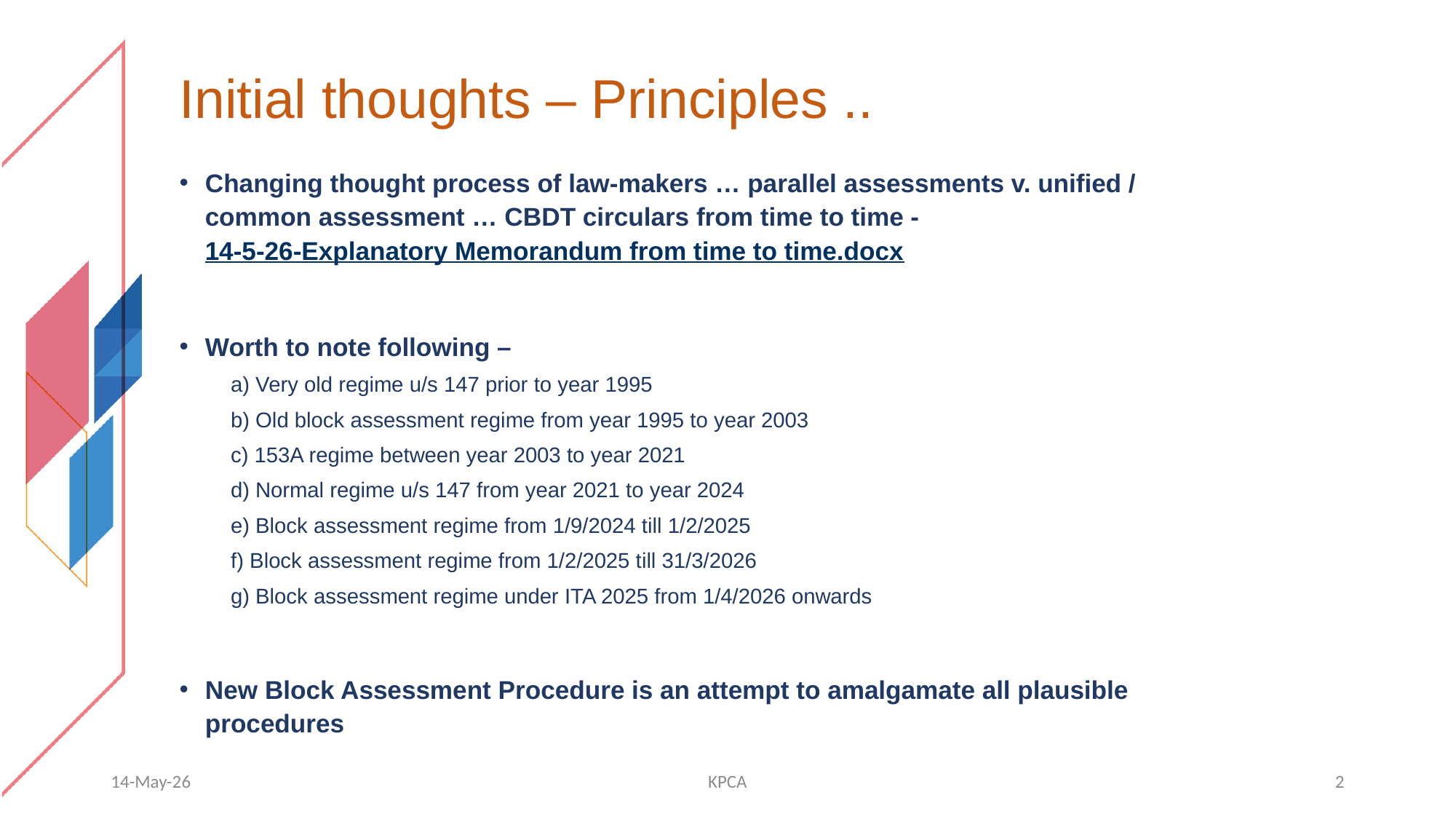

# Initial thoughts – Principles ..
Changing thought process of law-makers … parallel assessments v. unified / common assessment … CBDT circulars from time to time - 14-5-26-Explanatory Memorandum from time to time.docx

Worth to note following –
	a) Very old regime u/s 147 prior to year 1995
	b) Old block assessment regime from year 1995 to year 2003
	c) 153A regime between year 2003 to year 2021
	d) Normal regime u/s 147 from year 2021 to year 2024
	e) Block assessment regime from 1/9/2024 till 1/2/2025
	f) Block assessment regime from 1/2/2025 till 31/3/2026
	g) Block assessment regime under ITA 2025 from 1/4/2026 onwards

New Block Assessment Procedure is an attempt to amalgamate all plausible procedures

14-May-26
KPCA
2